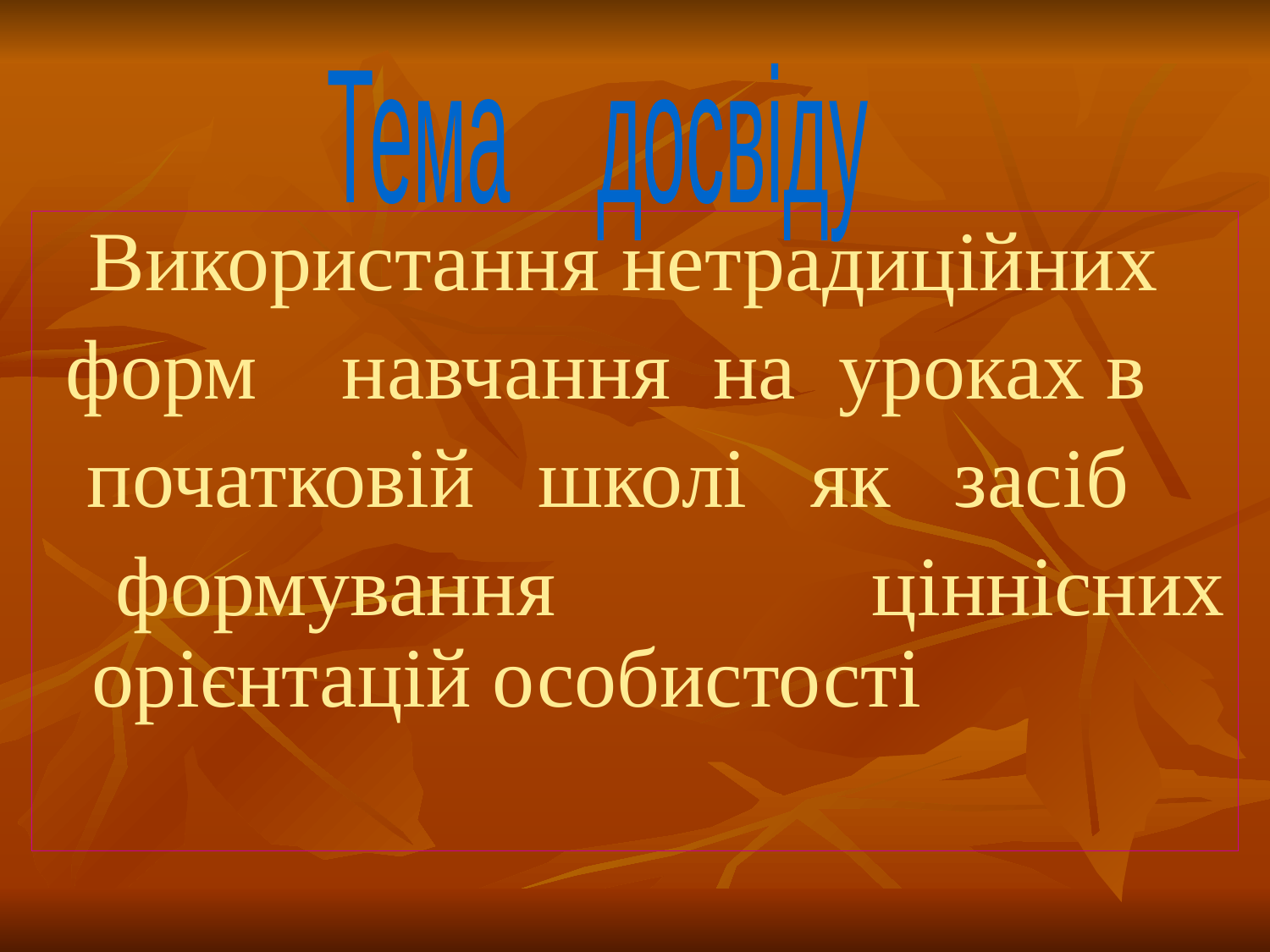

Тема    досвіду
  Використання нетрадиційних
 форм    навчання  на  уроках в
  початковій   школі   як   засіб
  формування        	ціннісних орієнтацій особистості